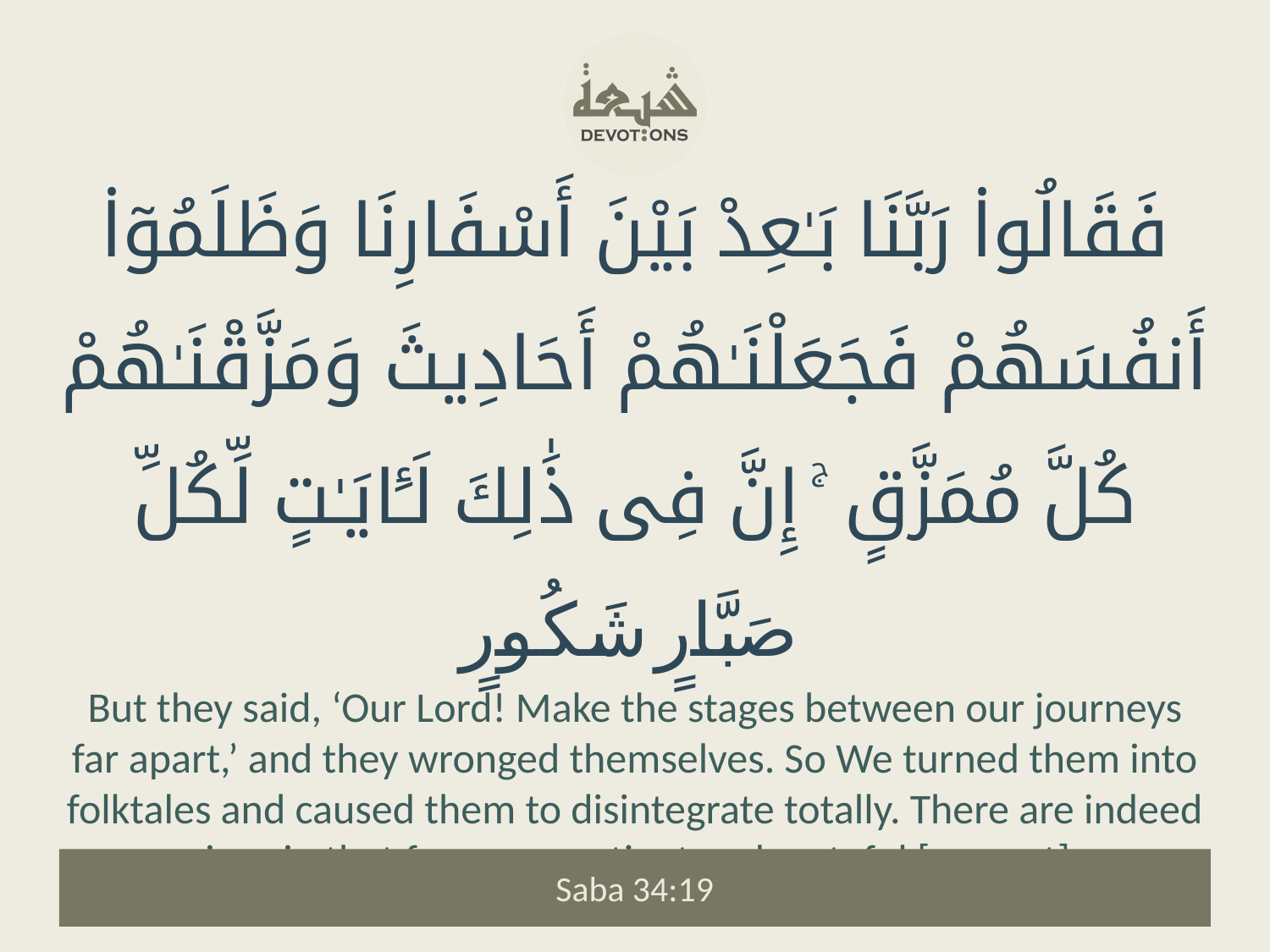

فَقَالُوا۟ رَبَّنَا بَـٰعِدْ بَيْنَ أَسْفَارِنَا وَظَلَمُوٓا۟ أَنفُسَهُمْ فَجَعَلْنَـٰهُمْ أَحَادِيثَ وَمَزَّقْنَـٰهُمْ كُلَّ مُمَزَّقٍ ۚ إِنَّ فِى ذَٰلِكَ لَـَٔايَـٰتٍ لِّكُلِّ صَبَّارٍ شَكُورٍ
But they said, ‘Our Lord! Make the stages between our journeys far apart,’ and they wronged themselves. So We turned them into folktales and caused them to disintegrate totally. There are indeed signs in that for every patient and grateful [servant].
Saba 34:19